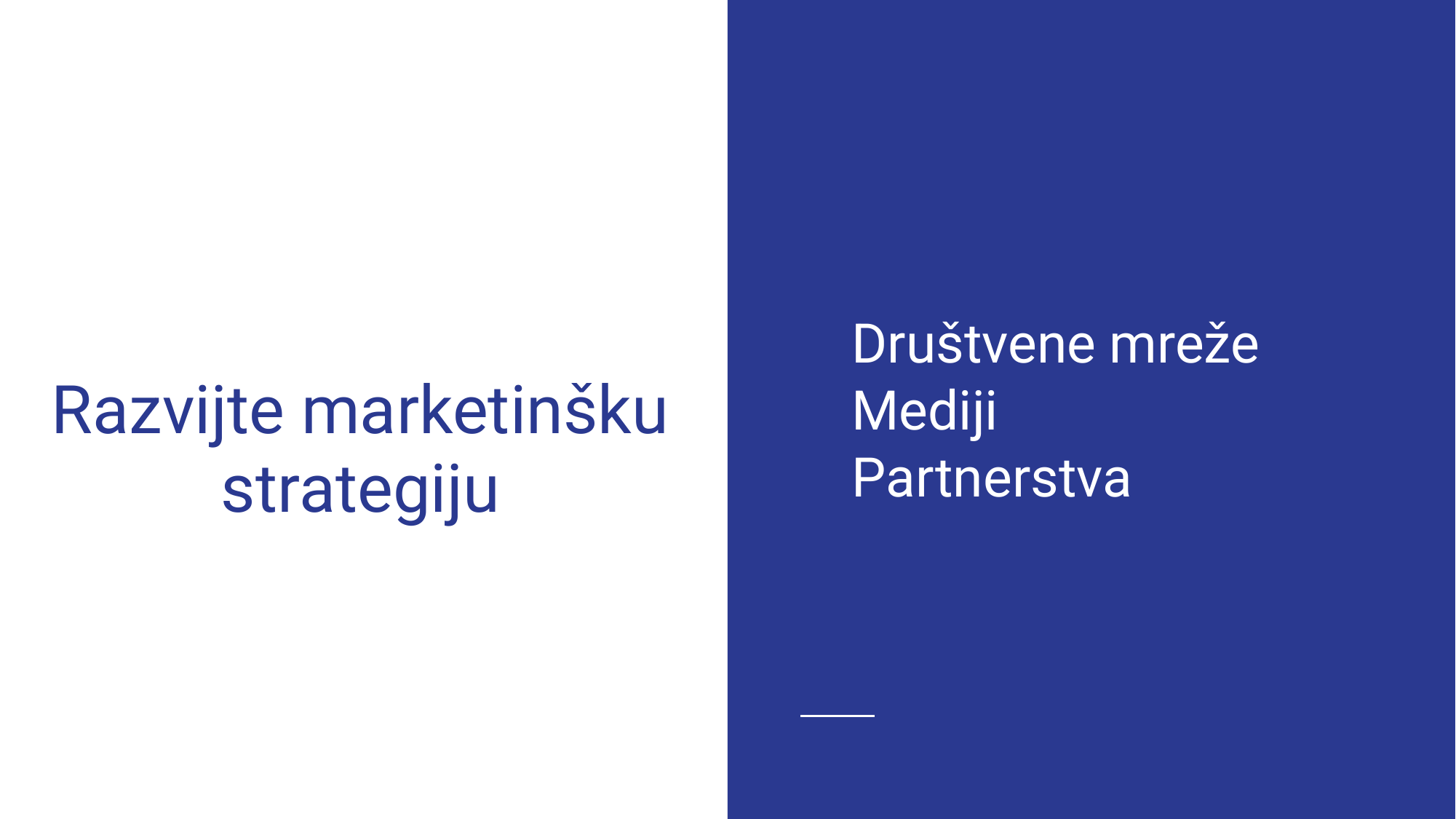

Društvene mreže
Mediji
Partnerstva
# Razvijte marketinšku strategiju